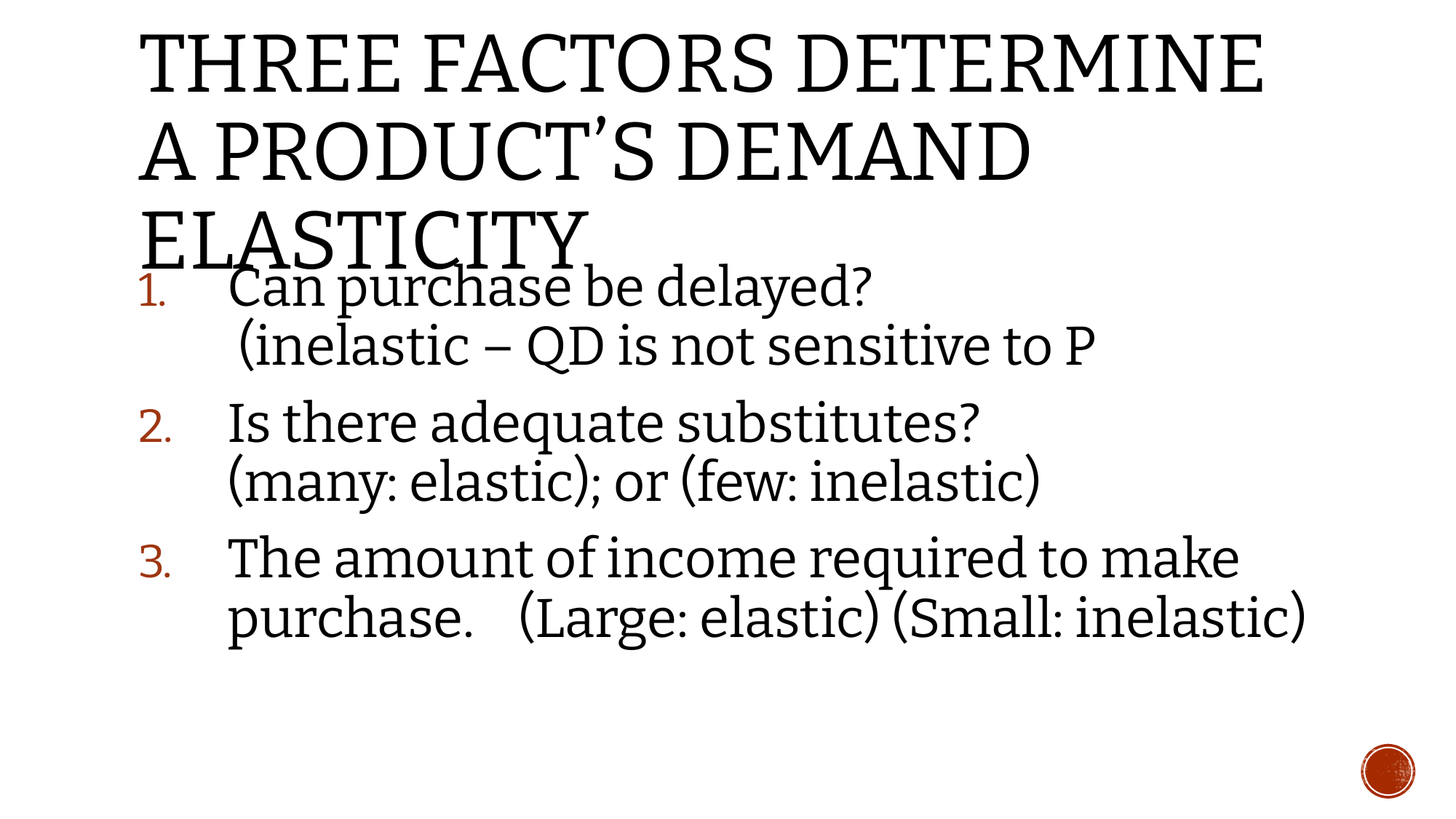

# Three factors determine a product’s demand elasticity
Can purchase be delayed?                                          (inelastic – QD is not sensitive to P
Is there adequate substitutes?                               (many: elastic); or (few: inelastic)
The amount of income required to make purchase.    (Large: elastic) (Small: inelastic)